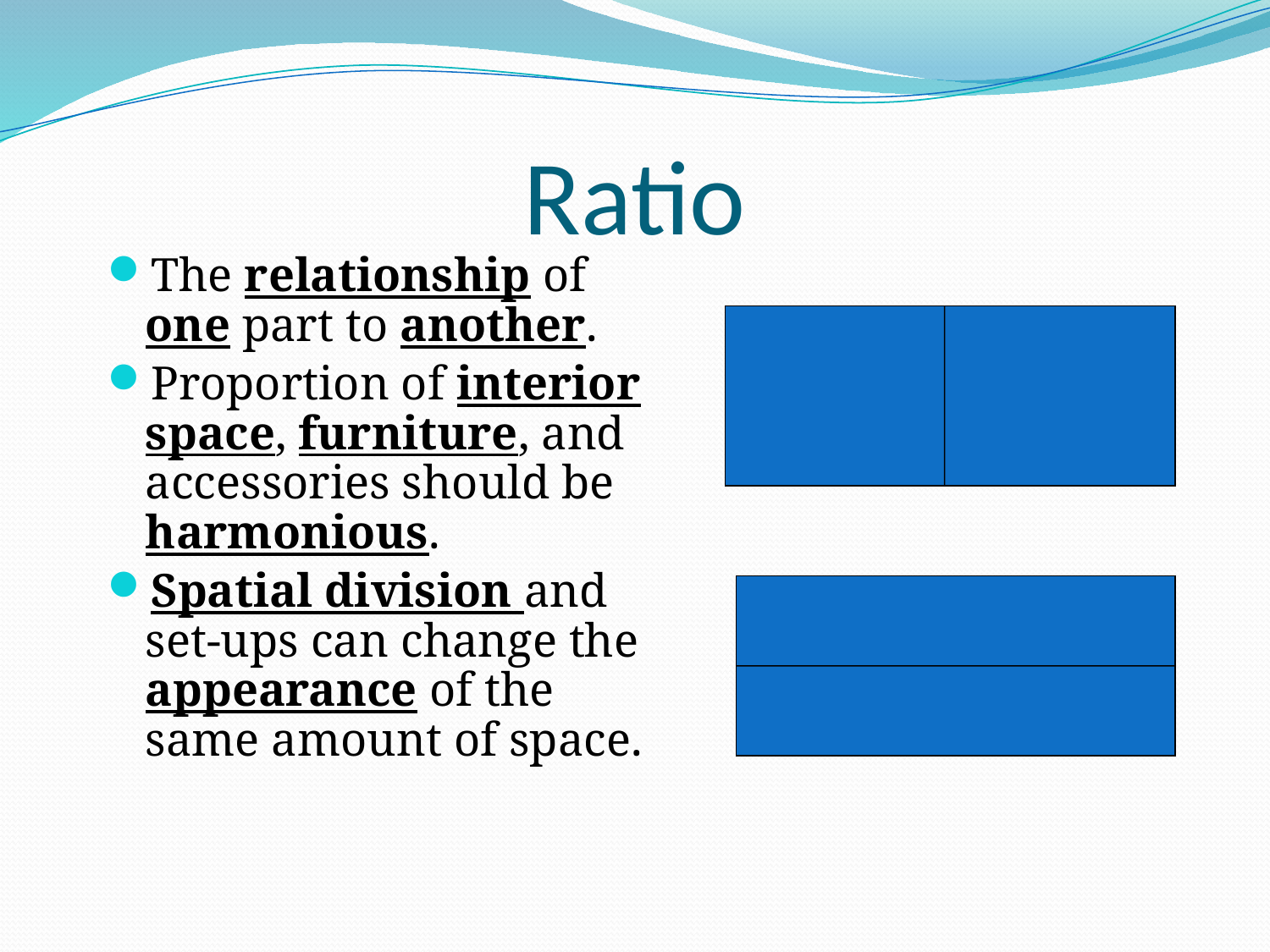

# Ratio
The relationship of one part to another.
Proportion of interior space, furniture, and accessories should be harmonious.
Spatial division and set-ups can change the appearance of the same amount of space.